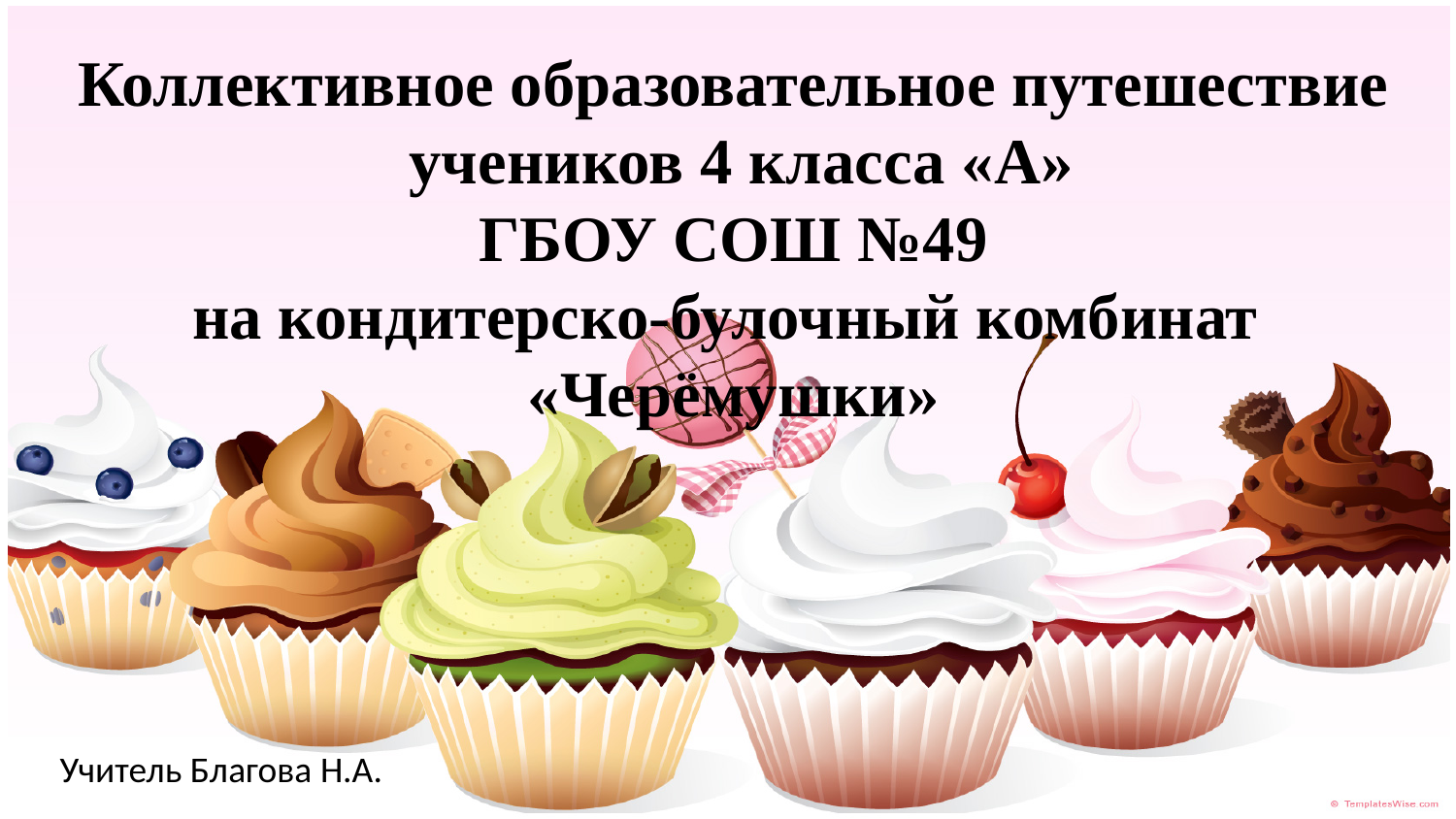

# Коллективное образовательное путешествие учеников 4 класса «А» ГБОУ СОШ №49 на кондитерско-булочный комбинат «Черёмушки»
Учитель Благова Н.А.